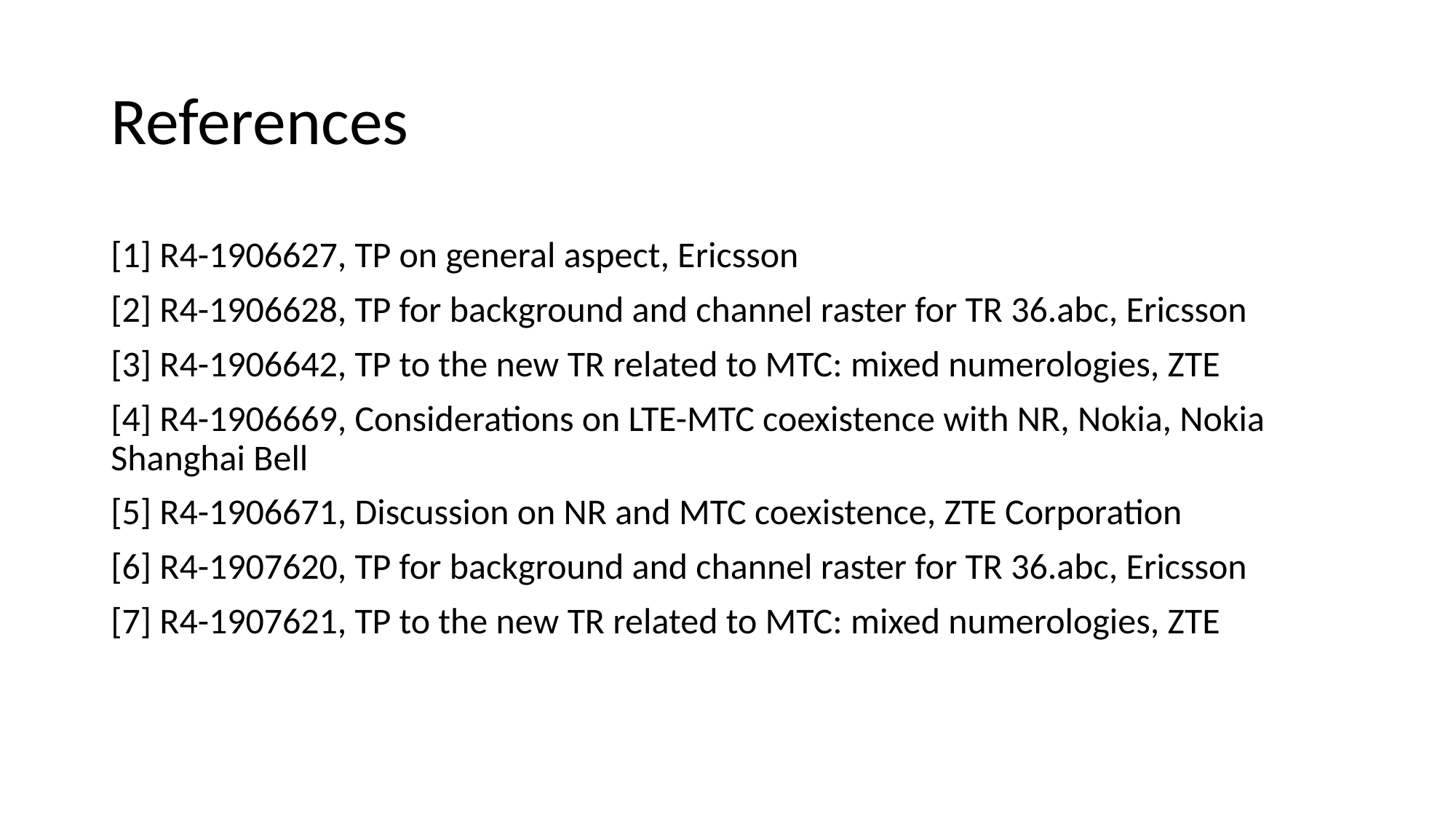

# References
[1] R4-1906627, TP on general aspect, Ericsson
[2] R4-1906628, TP for background and channel raster for TR 36.abc, Ericsson
[3] R4-1906642, TP to the new TR related to MTC: mixed numerologies, ZTE
[4] R4-1906669, Considerations on LTE-MTC coexistence with NR, Nokia, Nokia Shanghai Bell
[5] R4-1906671, Discussion on NR and MTC coexistence, ZTE Corporation
[6] R4-1907620, TP for background and channel raster for TR 36.abc, Ericsson
[7] R4-1907621, TP to the new TR related to MTC: mixed numerologies, ZTE